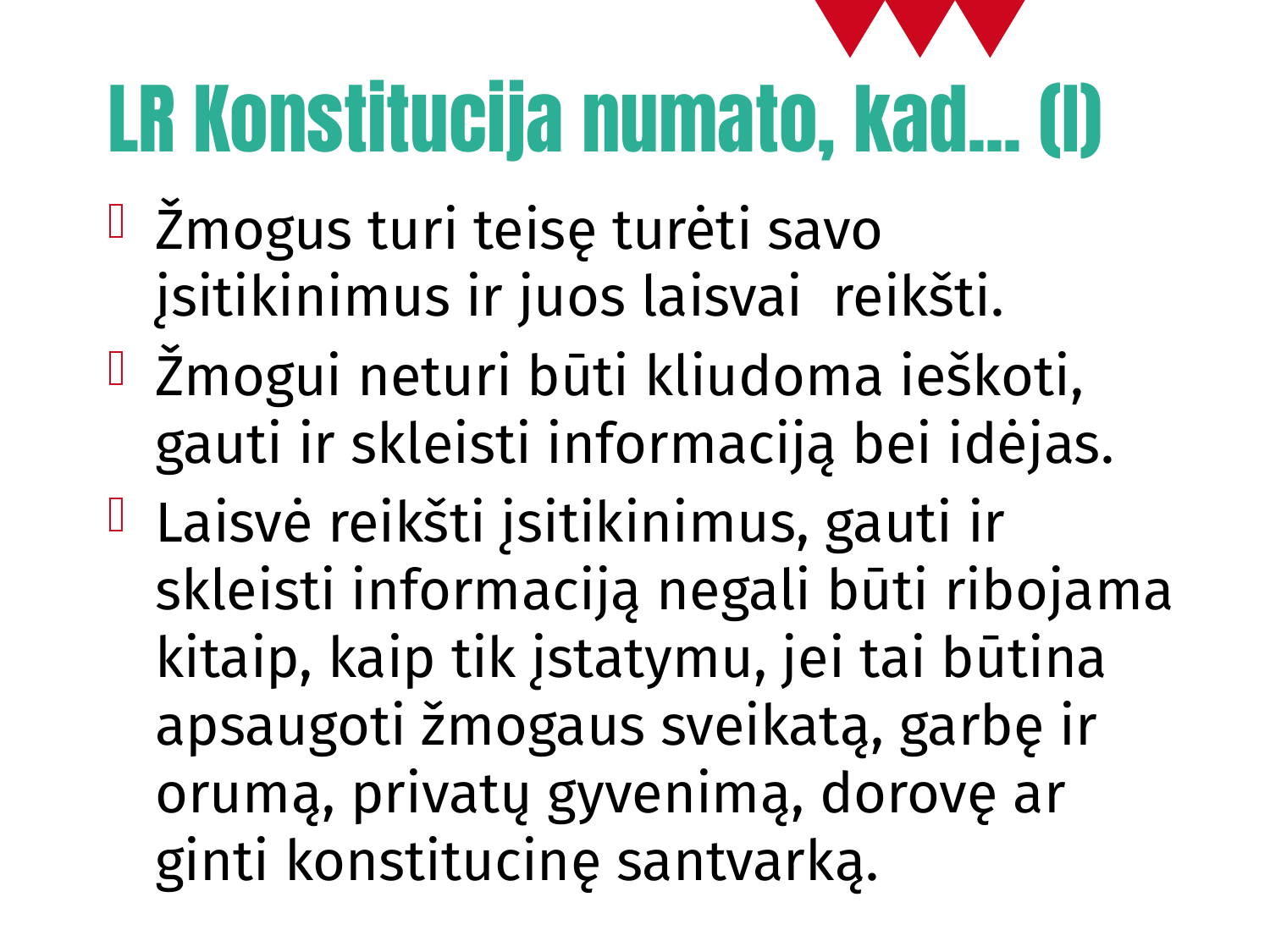

# LR Konstitucija numato, kad... (I)
Žmogus turi teisę turėti savo įsitikinimus ir juos laisvai  reikšti.
Žmogui neturi būti kliudoma ieškoti, gauti ir skleisti informaciją bei idėjas.
Laisvė reikšti įsitikinimus, gauti ir skleisti informaciją negali būti ribojama kitaip, kaip tik įstatymu, jei tai būtina apsaugoti žmogaus sveikatą, garbę ir orumą, privatų gyvenimą, dorovę ar ginti konstitucinę santvarką.